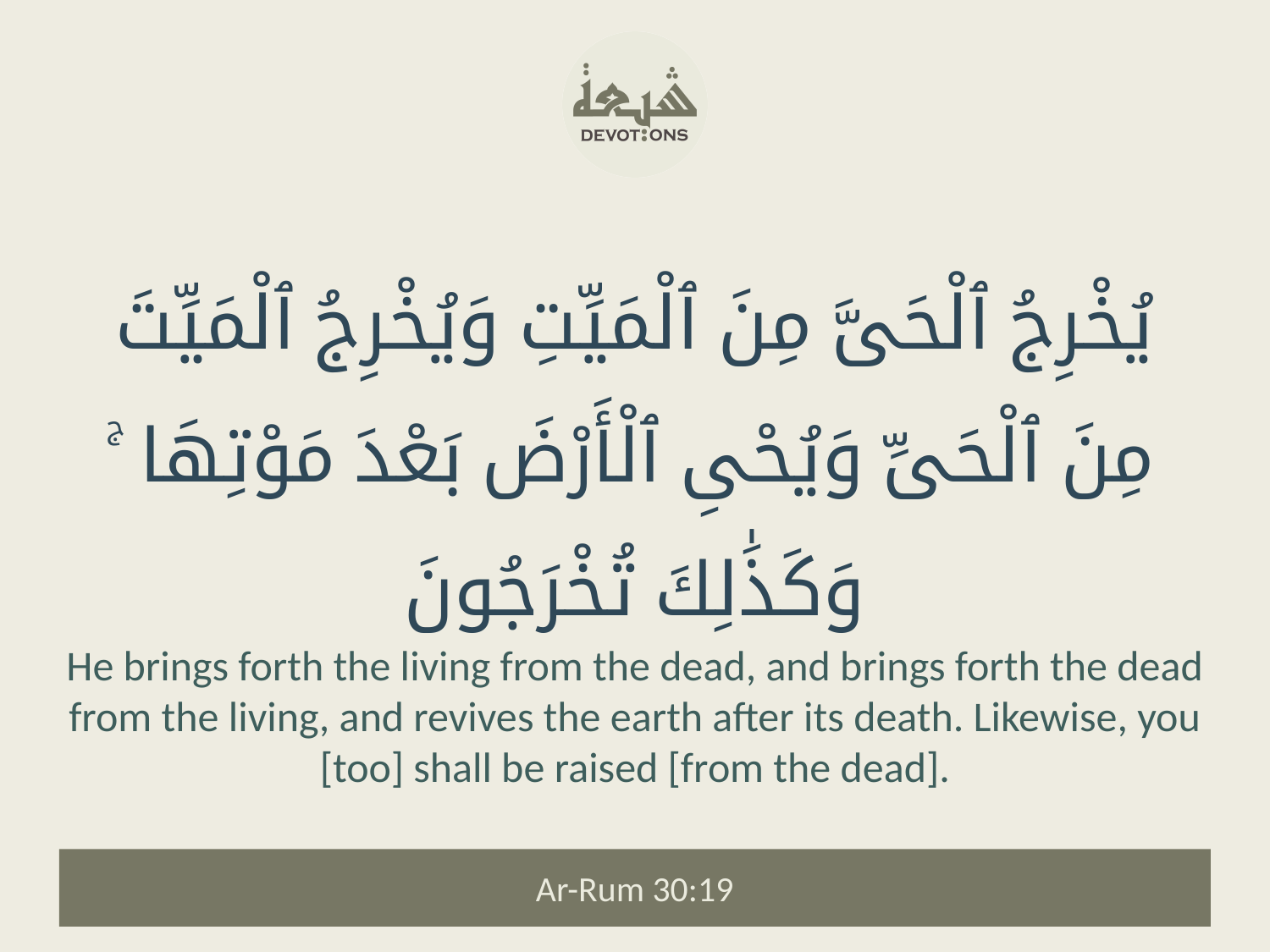

يُخْرِجُ ٱلْحَىَّ مِنَ ٱلْمَيِّتِ وَيُخْرِجُ ٱلْمَيِّتَ مِنَ ٱلْحَىِّ وَيُحْىِ ٱلْأَرْضَ بَعْدَ مَوْتِهَا ۚ وَكَذَٰلِكَ تُخْرَجُونَ
He brings forth the living from the dead, and brings forth the dead from the living, and revives the earth after its death. Likewise, you [too] shall be raised [from the dead].
Ar-Rum 30:19